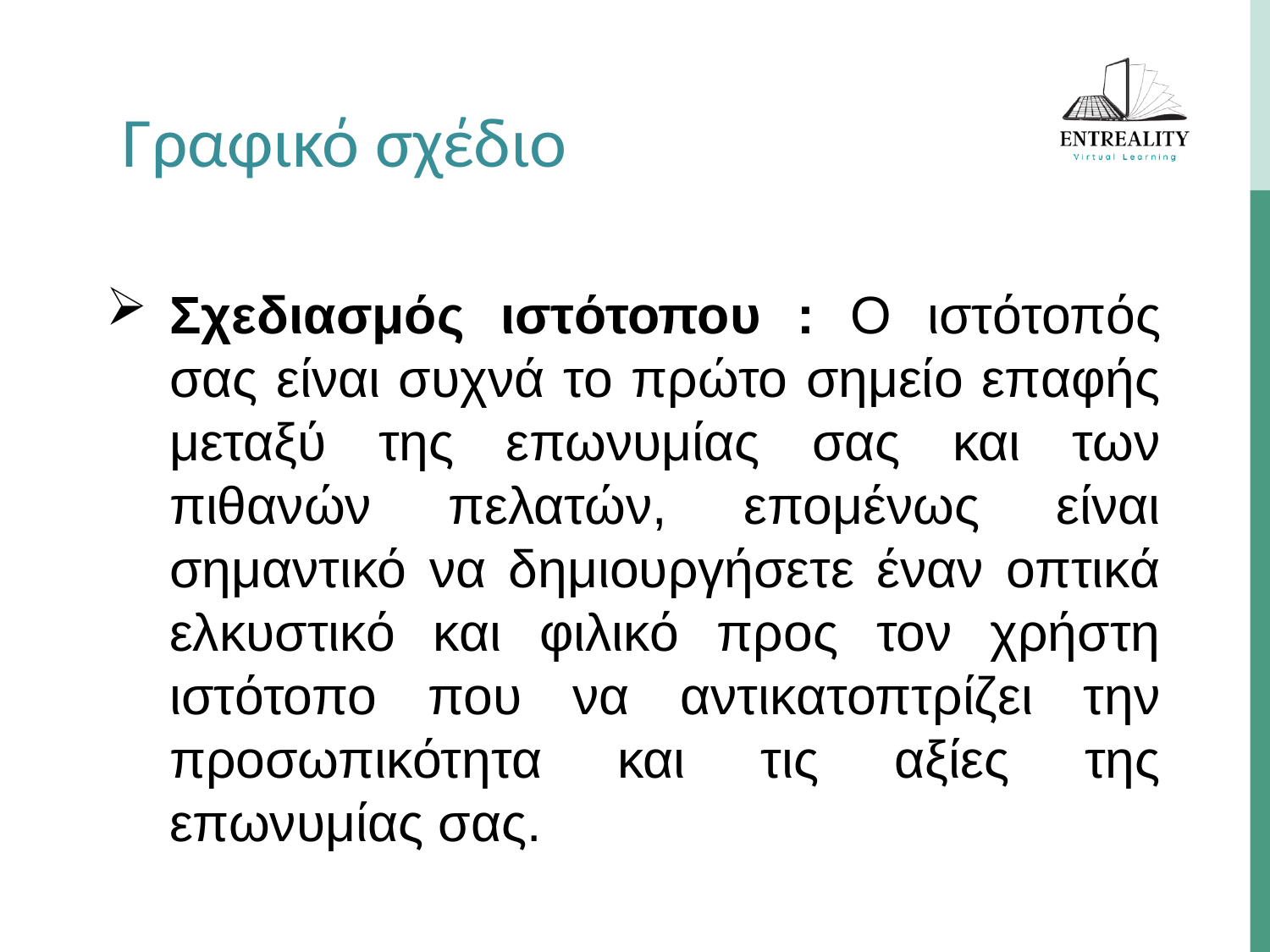

Γραφικό σχέδιο
Σχεδιασμός ιστότοπου : Ο ιστότοπός σας είναι συχνά το πρώτο σημείο επαφής μεταξύ της επωνυμίας σας και των πιθανών πελατών, επομένως είναι σημαντικό να δημιουργήσετε έναν οπτικά ελκυστικό και φιλικό προς τον χρήστη ιστότοπο που να αντικατοπτρίζει την προσωπικότητα και τις αξίες της επωνυμίας σας.